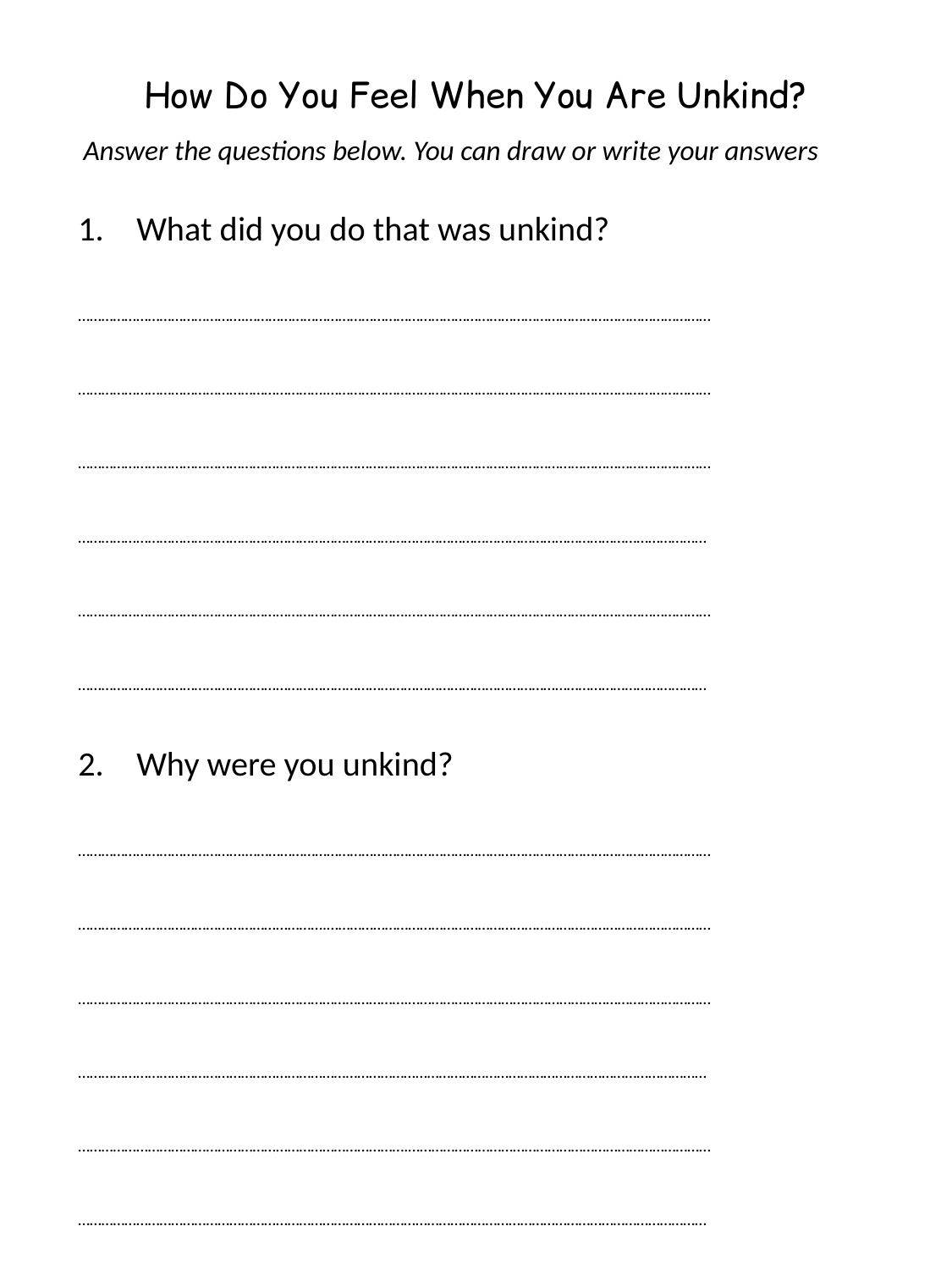

# How Do You Feel When You Are Unkind?
Answer the questions below. You can draw or write your answers
What did you do that was unkind?

…………………………………….…………………………………………………………………………………………………………

……………………………………………………….………………………………………………………………………………………

………………………………………………………………………….……………………………………………………………………

………………………………………………………………………………………………………………………………………………

………………………………………………………………………….……………………………………………………………………

………………………………………………………………………………………………………………………………………………

Why were you unkind?

…………………………………….…………………………………………………………………………………………………………

……………………………………………………….………………………………………………………………………………………

………………………………………………………………………….……………………………………………………………………

………………………………………………………………………………………………………………………………………………

………………………………………………………………………….……………………………………………………………………

………………………………………………………………………………………………………………………………………………